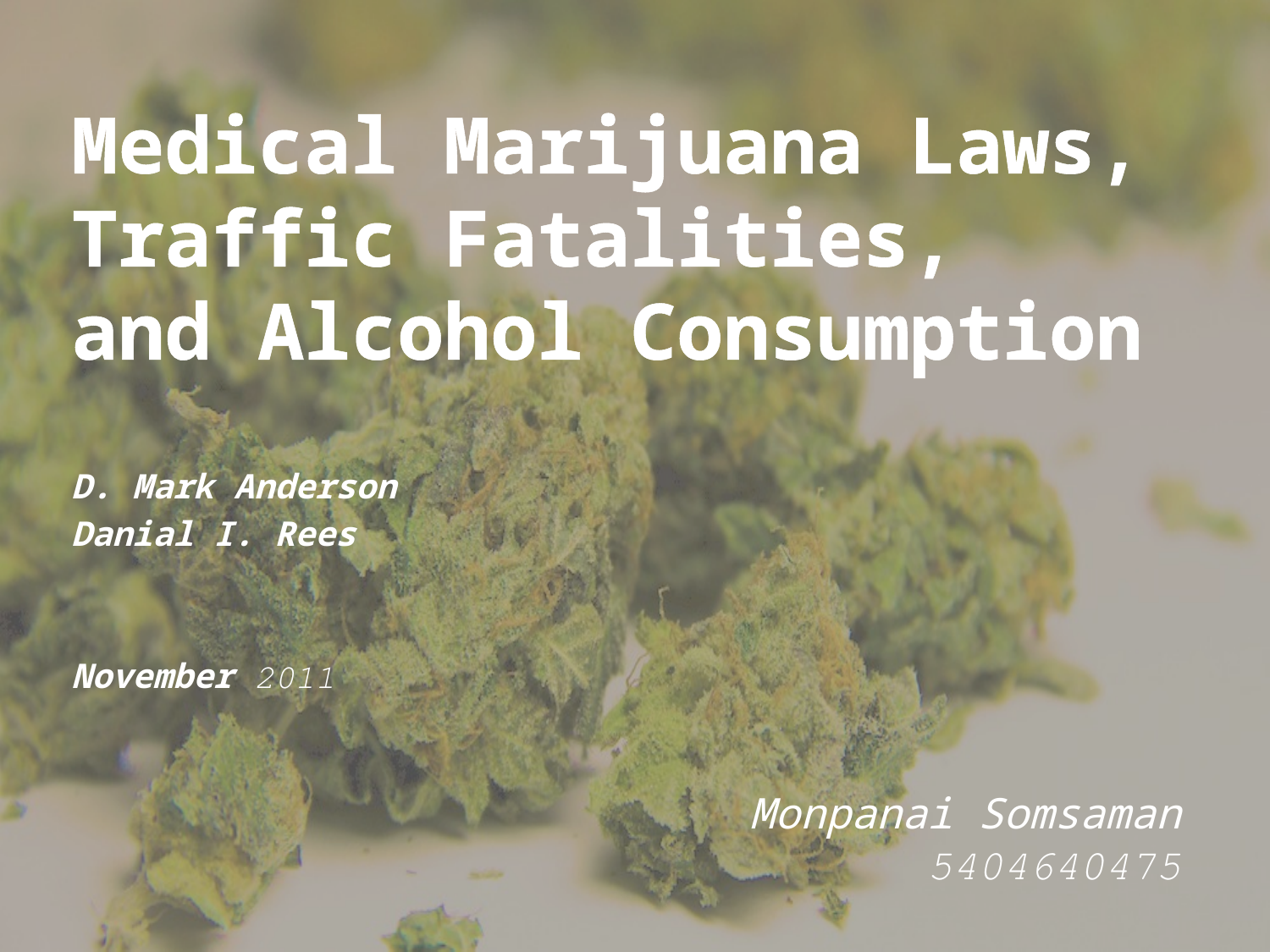

# Medical Marijuana Laws, Traffic Fatalities, and Alcohol Consumption
D. Mark Anderson
Danial I. Rees

November 2011
Monpanai Somsaman
5404640475